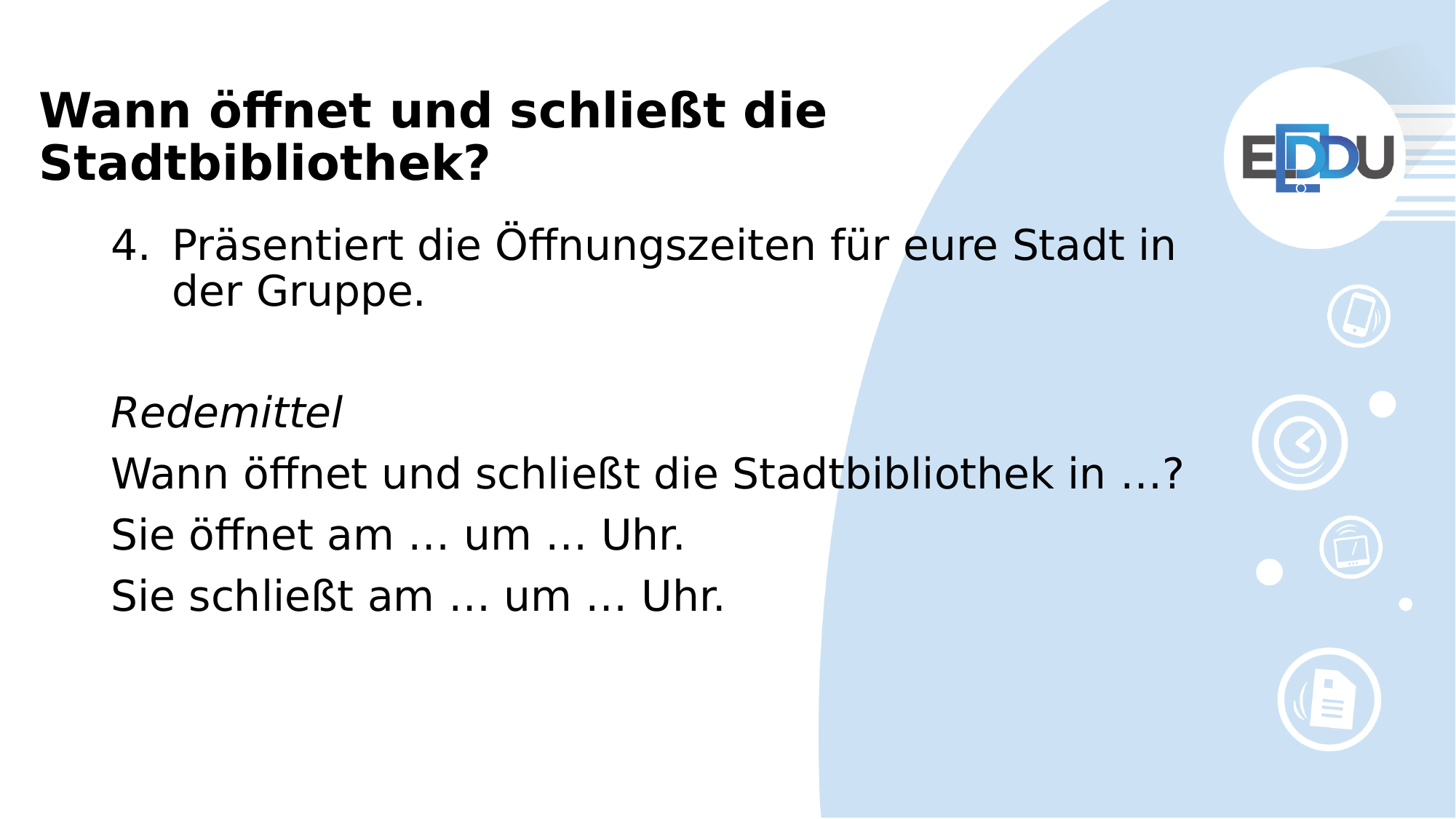

# Wann öffnet und schließt die Stadtbibliothek?
Präsentiert die Öffnungszeiten für eure Stadt in der Gruppe.

Redemittel
Wann öffnet und schließt die Stadtbibliothek in …?
Sie öffnet am … um … Uhr.
Sie schließt am … um … Uhr.